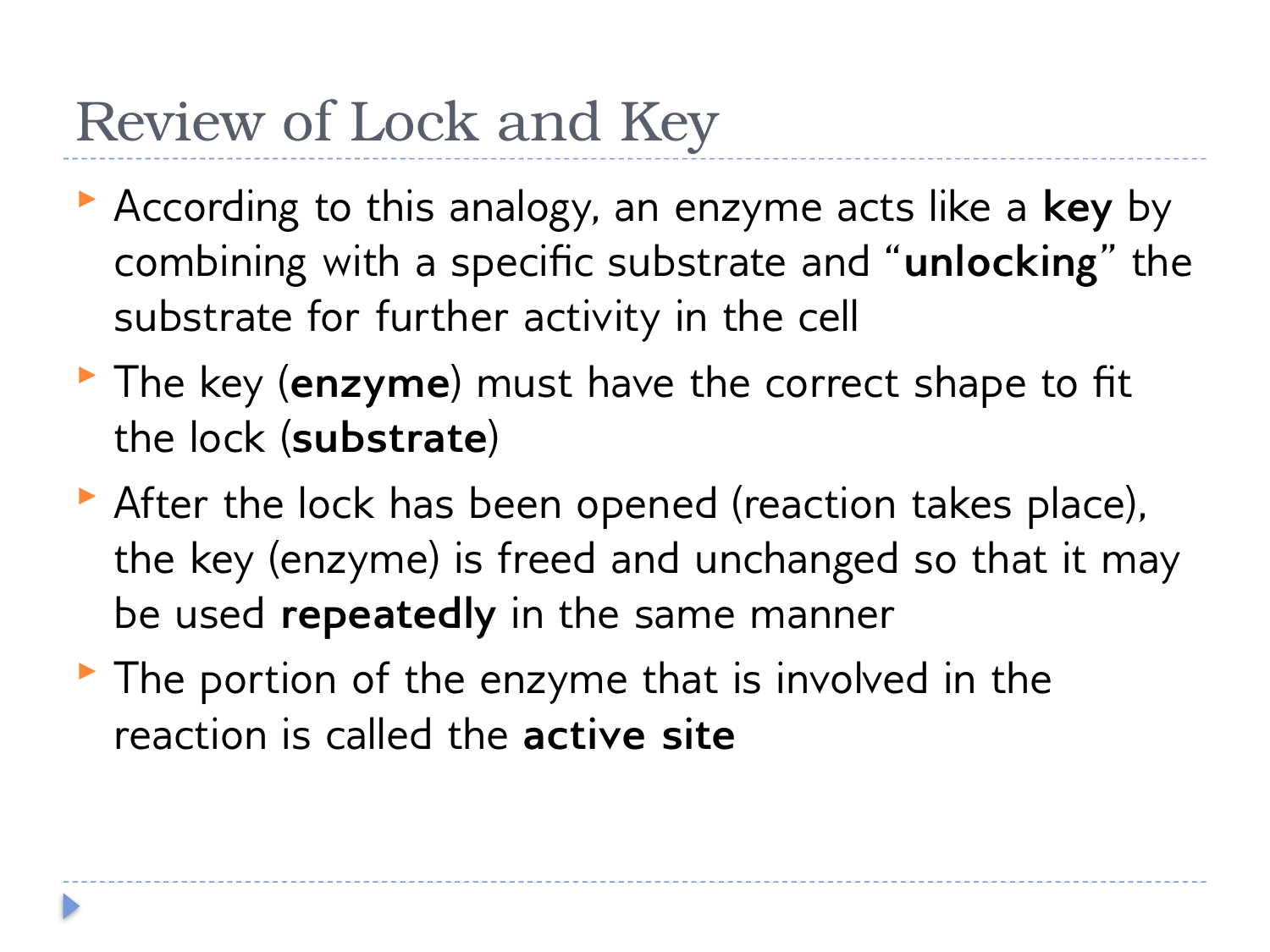

# Review of Lock and Key
According to this analogy, an enzyme acts like a key by combining with a specific substrate and “unlocking” the substrate for further activity in the cell
The key (enzyme) must have the correct shape to fit the lock (substrate)
After the lock has been opened (reaction takes place), the key (enzyme) is freed and unchanged so that it may be used repeatedly in the same manner
The portion of the enzyme that is involved in the reaction is called the active site